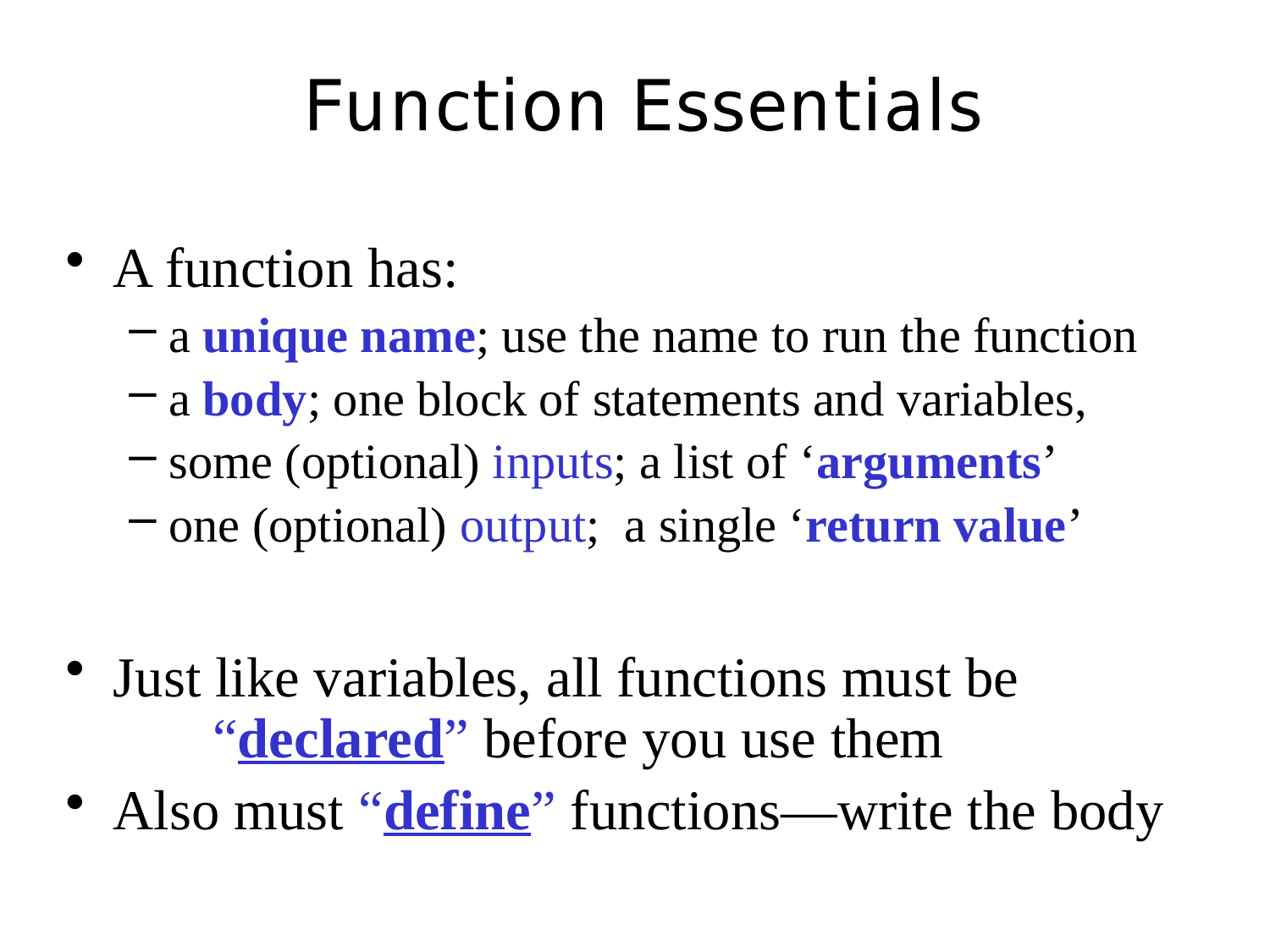

# Function Essentials
A function has:
a unique name; use the name to run the function
a body; one block of statements and variables,
some (optional) inputs; a list of ‘arguments’
one (optional) output;  a single ‘return value’

Just like variables, all functions must be
       “declared” before you use them
Also must “define” functions—write the body